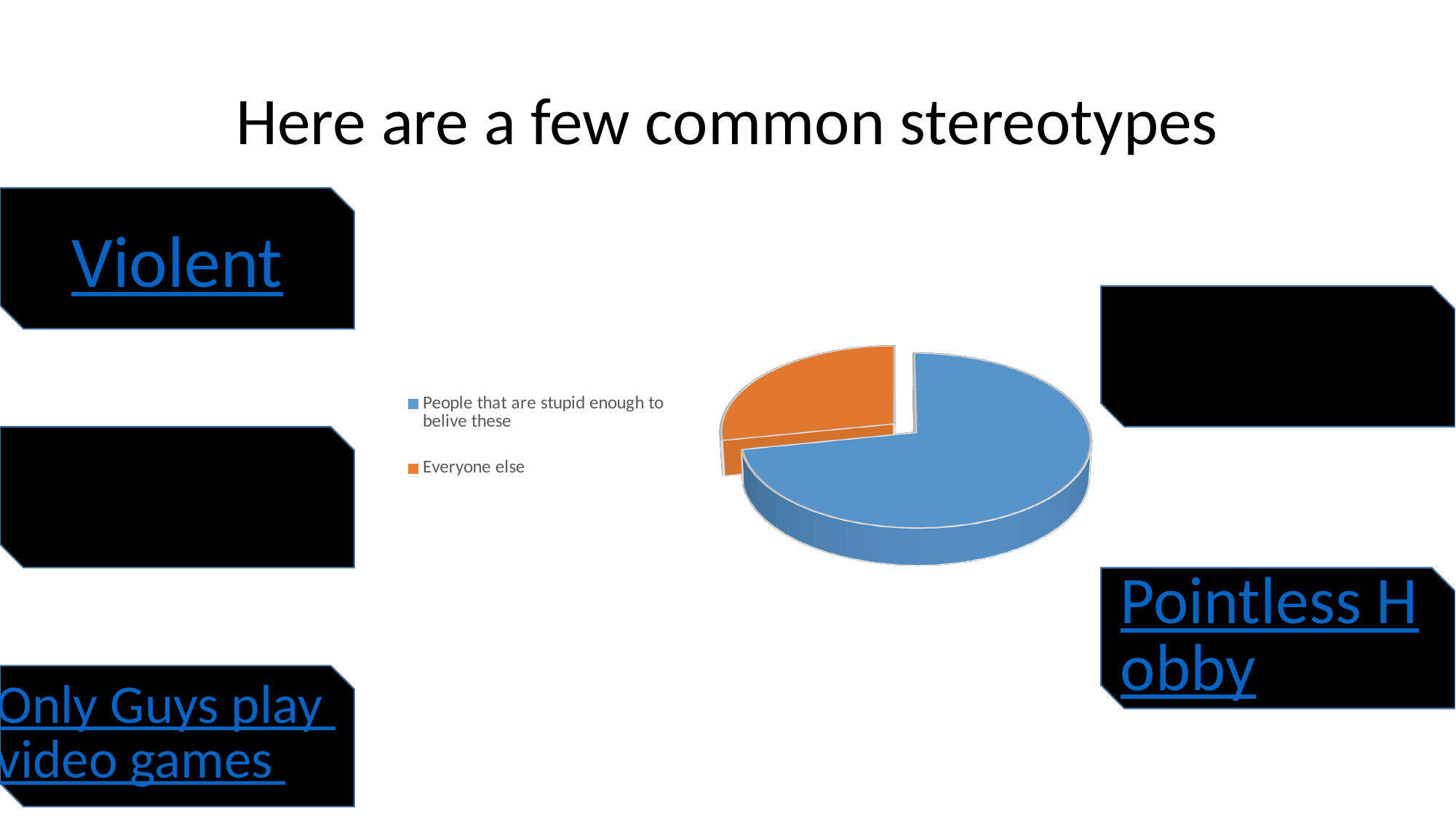

# Here are a few common stereotypes

[unsupported chart]

Violent

Antisocial

Immature
Pointless Hobby

Only Guys play video games